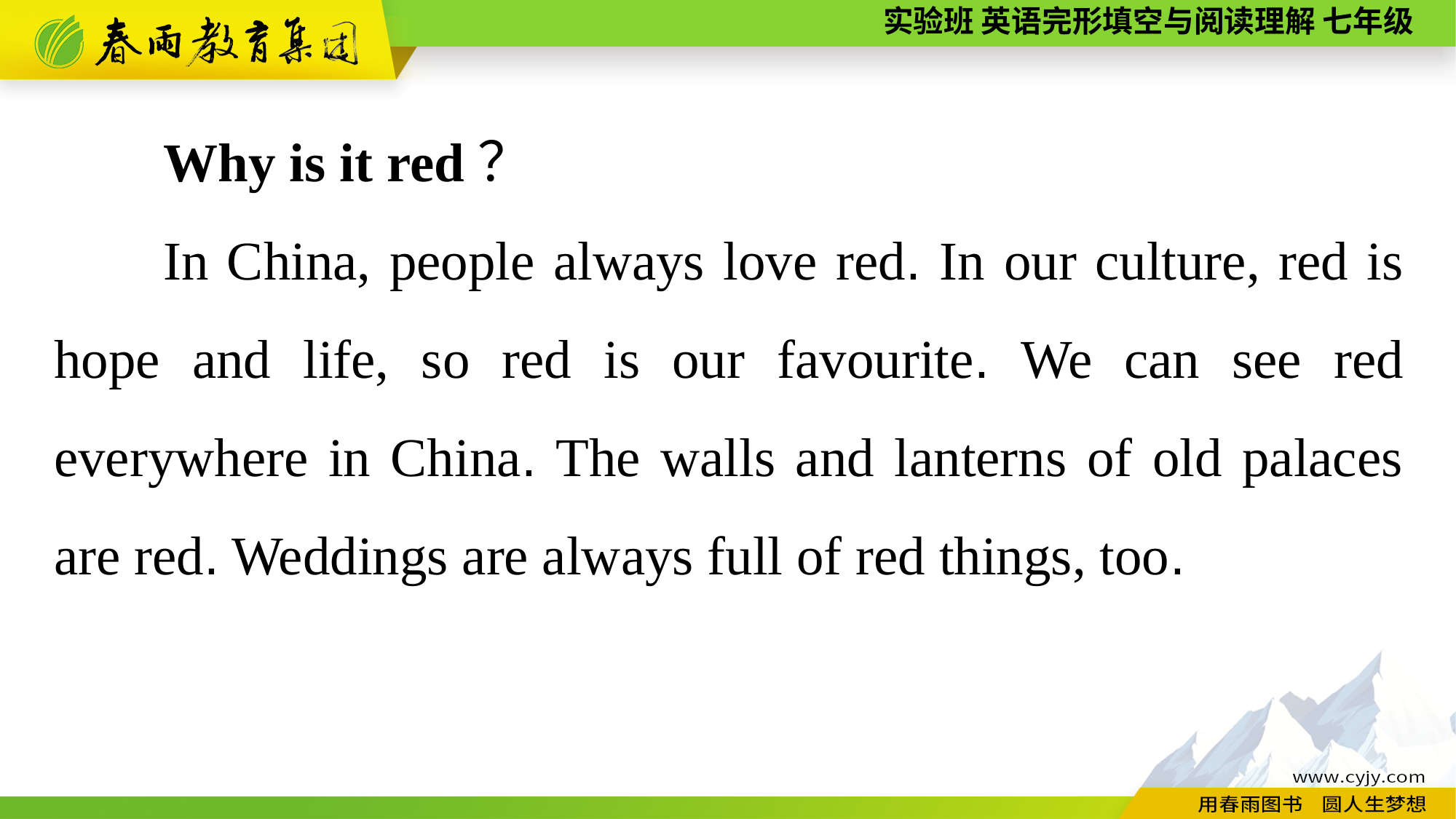

Why is it red？
In China, people always love red. In our culture, red is hope and life, so red is our favourite. We can see red everywhere in China. The walls and lanterns of old palaces are red. Weddings are always full of red things, too.